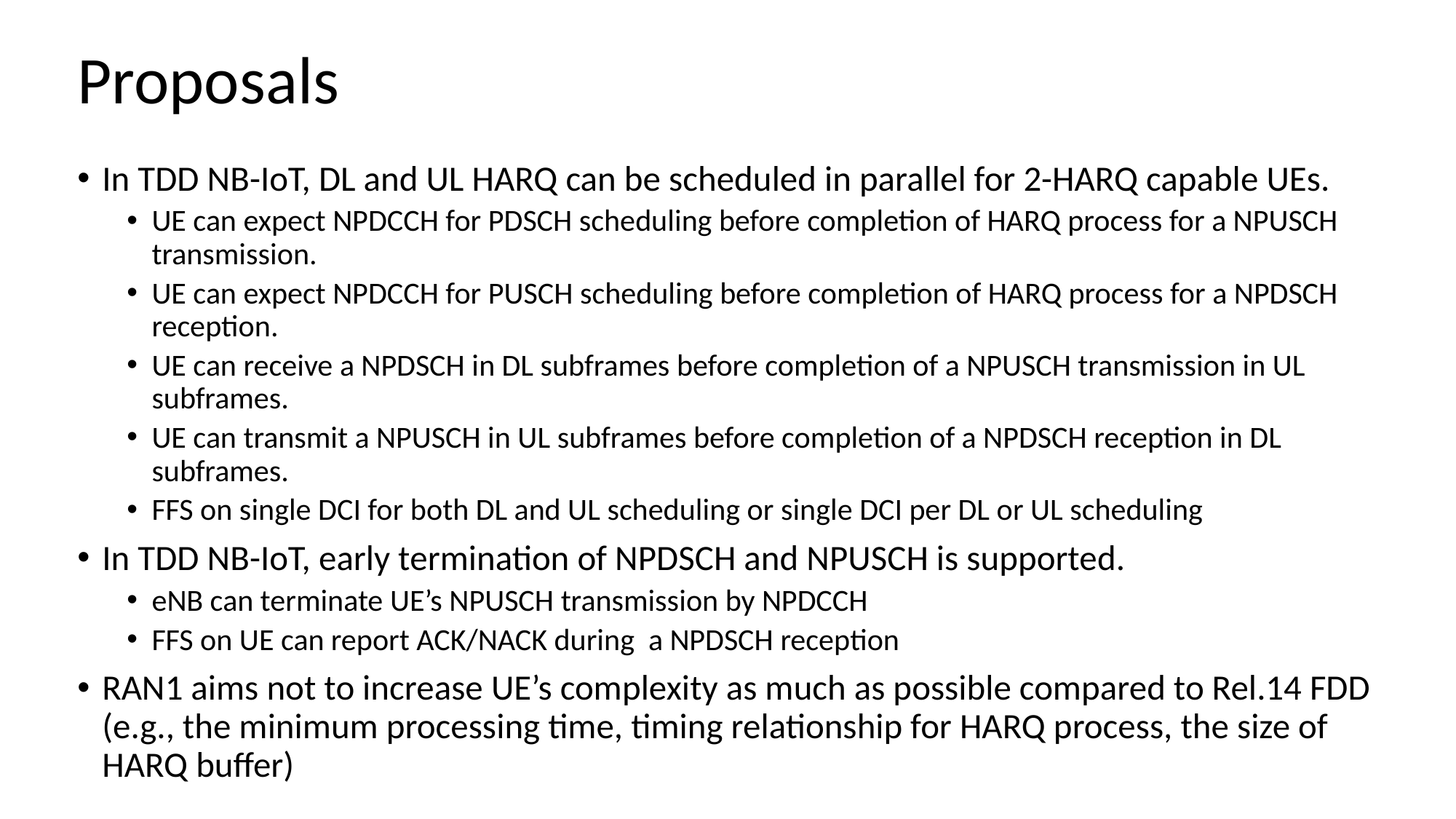

# Proposals
In TDD NB-IoT, DL and UL HARQ can be scheduled in parallel for 2-HARQ capable UEs.
UE can expect NPDCCH for PDSCH scheduling before completion of HARQ process for a NPUSCH transmission.
UE can expect NPDCCH for PUSCH scheduling before completion of HARQ process for a NPDSCH reception.
UE can receive a NPDSCH in DL subframes before completion of a NPUSCH transmission in UL subframes.
UE can transmit a NPUSCH in UL subframes before completion of a NPDSCH reception in DL subframes.
FFS on single DCI for both DL and UL scheduling or single DCI per DL or UL scheduling
In TDD NB-IoT, early termination of NPDSCH and NPUSCH is supported.
eNB can terminate UE’s NPUSCH transmission by NPDCCH
FFS on UE can report ACK/NACK during  a NPDSCH reception
RAN1 aims not to increase UE’s complexity as much as possible compared to Rel.14 FDD (e.g., the minimum processing time, timing relationship for HARQ process, the size of HARQ buffer)